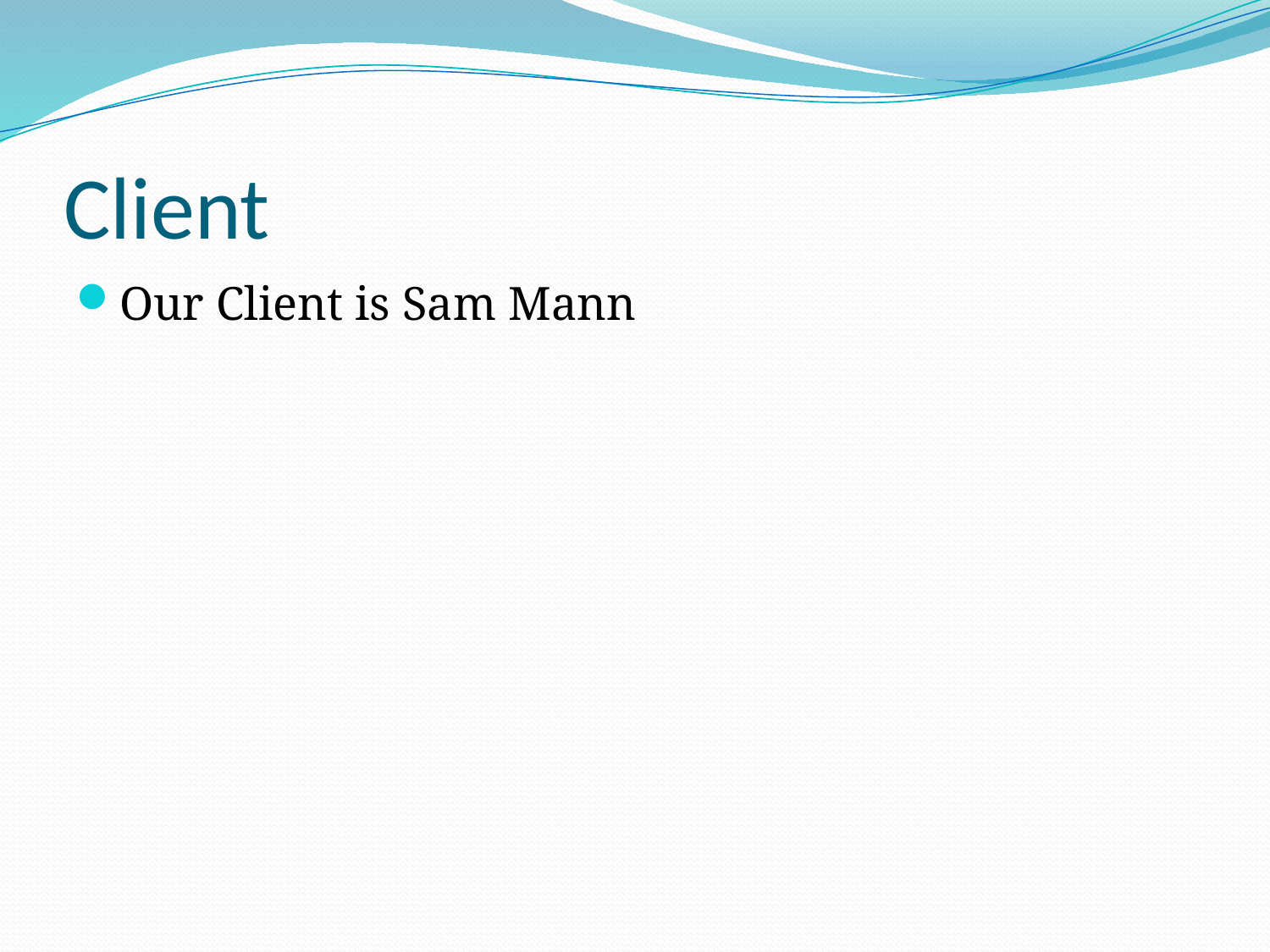

# Client
Our Client is Sam Mann